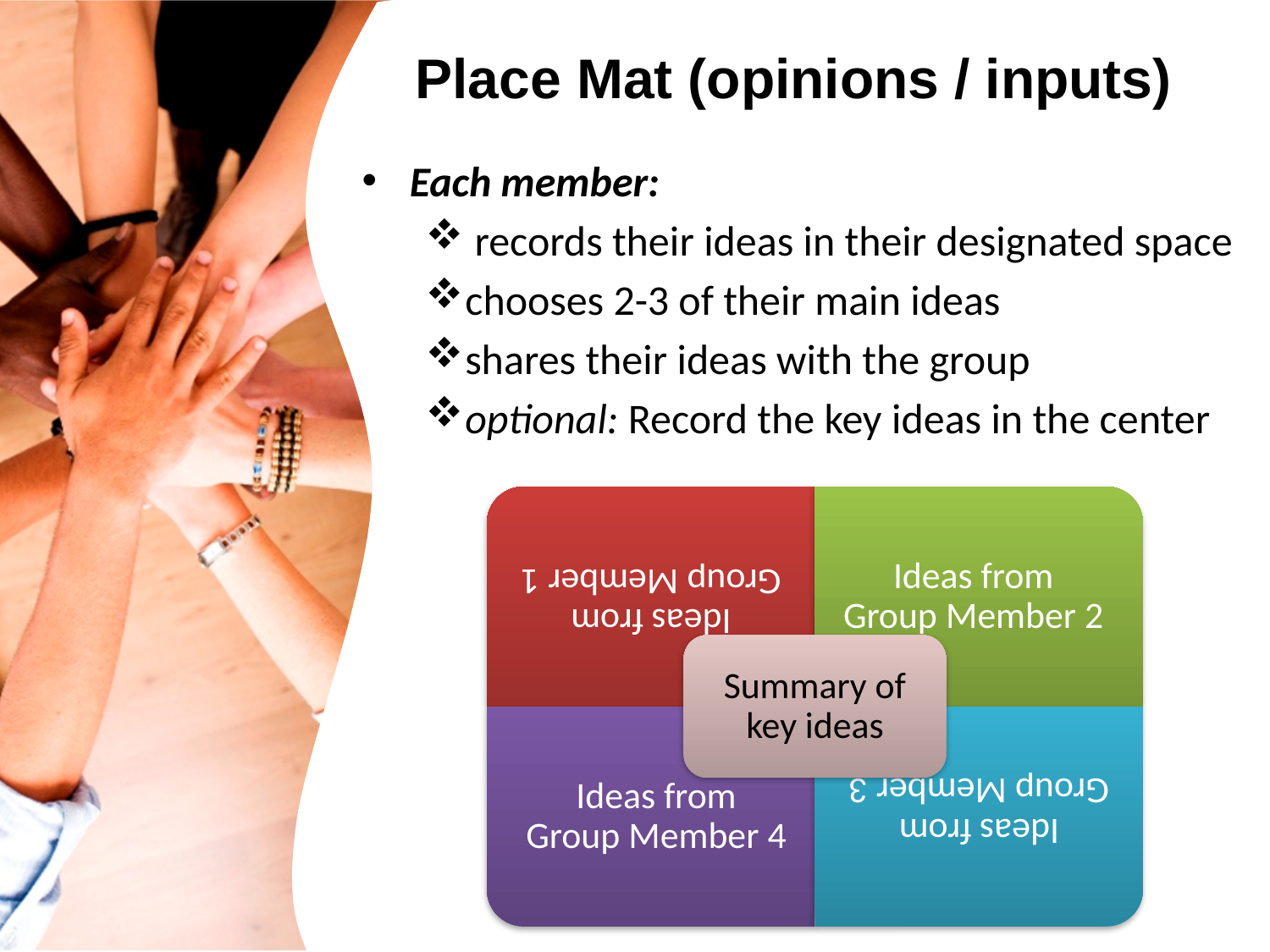

# Place Mat (opinions / inputs)
Each member:
 records their ideas in their designated space
chooses 2-3 of their main ideas
shares their ideas with the group
optional: Record the key ideas in the center
Ideas from
Group Member 1
Ideas from
Group Member 2
Ideas from
Group Member 4
Ideas from
Group Member 3
Summary of key ideas